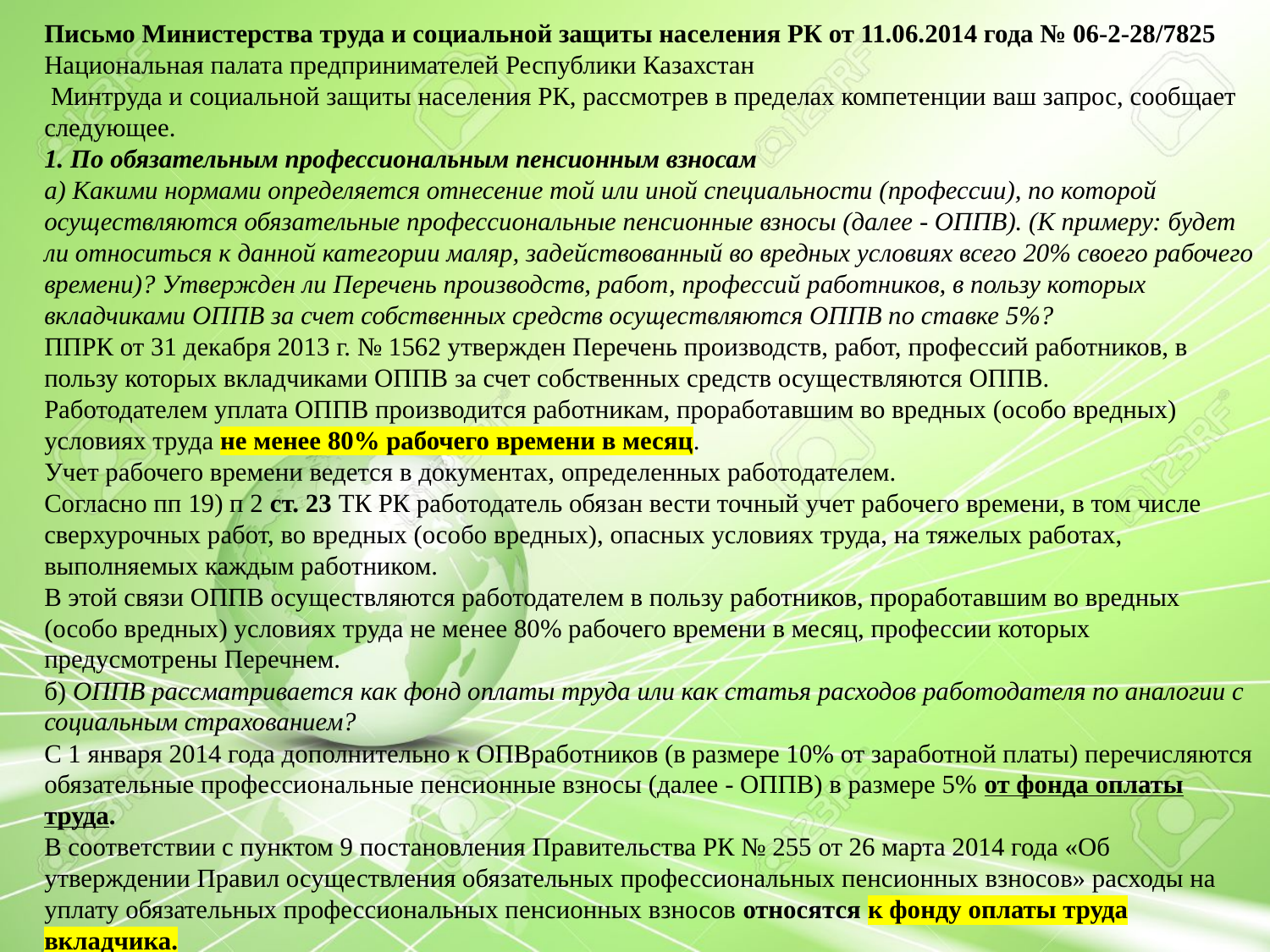

Письмо Министерства труда и социальной защиты населения РК от 11.06.2014 года № 06-2-28/7825
Национальная палата предпринимателей Республики Казахстан
 Минтруда и социальной защиты населения РК, рассмотрев в пределах компетенции ваш запрос, сообщает следующее.
1. По обязательным профессиональным пенсионным взносам
а) Какими нормами определяется отнесение той или иной специальности (профессии), по которой осуществляются обязательные профессиональные пенсионные взносы (далее - ОППВ). (К примеру: будет ли относиться к данной категории маляр, задействованный во вредных условиях всего 20% своего рабочего времени)? Утвержден ли Перечень производств, работ, профессий работников, в пользу которых вкладчиками ОППВ за счет собственных средств осуществляются ОППВ по ставке 5%?
ППРК от 31 декабря 2013 г. № 1562 утвержден Перечень производств, работ, профессий работников, в пользу которых вкладчиками ОППВ за счет собственных средств осуществляются ОППВ.
Работодателем уплата ОППВ производится работникам, проработавшим во вредных (особо вредных) условиях труда не менее 80% рабочего времени в месяц.
Учет рабочего времени ведется в документах, определенных работодателем.
Согласно пп 19) п 2 ст. 23 ТК РК работодатель обязан вести точный учет рабочего времени, в том числе сверхурочных работ, во вредных (особо вредных), опасных условиях труда, на тяжелых работах, выполняемых каждым работником.
В этой связи ОППВ осуществляются работодателем в пользу работников, проработавшим во вредных (особо вредных) условиях труда не менее 80% рабочего времени в месяц, профессии которых предусмотрены Перечнем.
б) ОППВ рассматривается как фонд оплаты труда или как статья расходов работодателя по аналогии с социальным страхованием?
С 1 января 2014 года дополнительно к ОПВработников (в размере 10% от заработной платы) перечисляются обязательные профессиональные пенсионные взносы (далее - ОППВ) в размере 5% от фонда оплаты труда.
В соответствии с пунктом 9 постановления Правительства РК № 255 от 26 марта 2014 года «Об утверждении Правил осуществления обязательных профессиональных пенсионных взносов» расходы на уплату обязательных профессиональных пенсионных взносов относятся к фонду оплаты труда вкладчика.